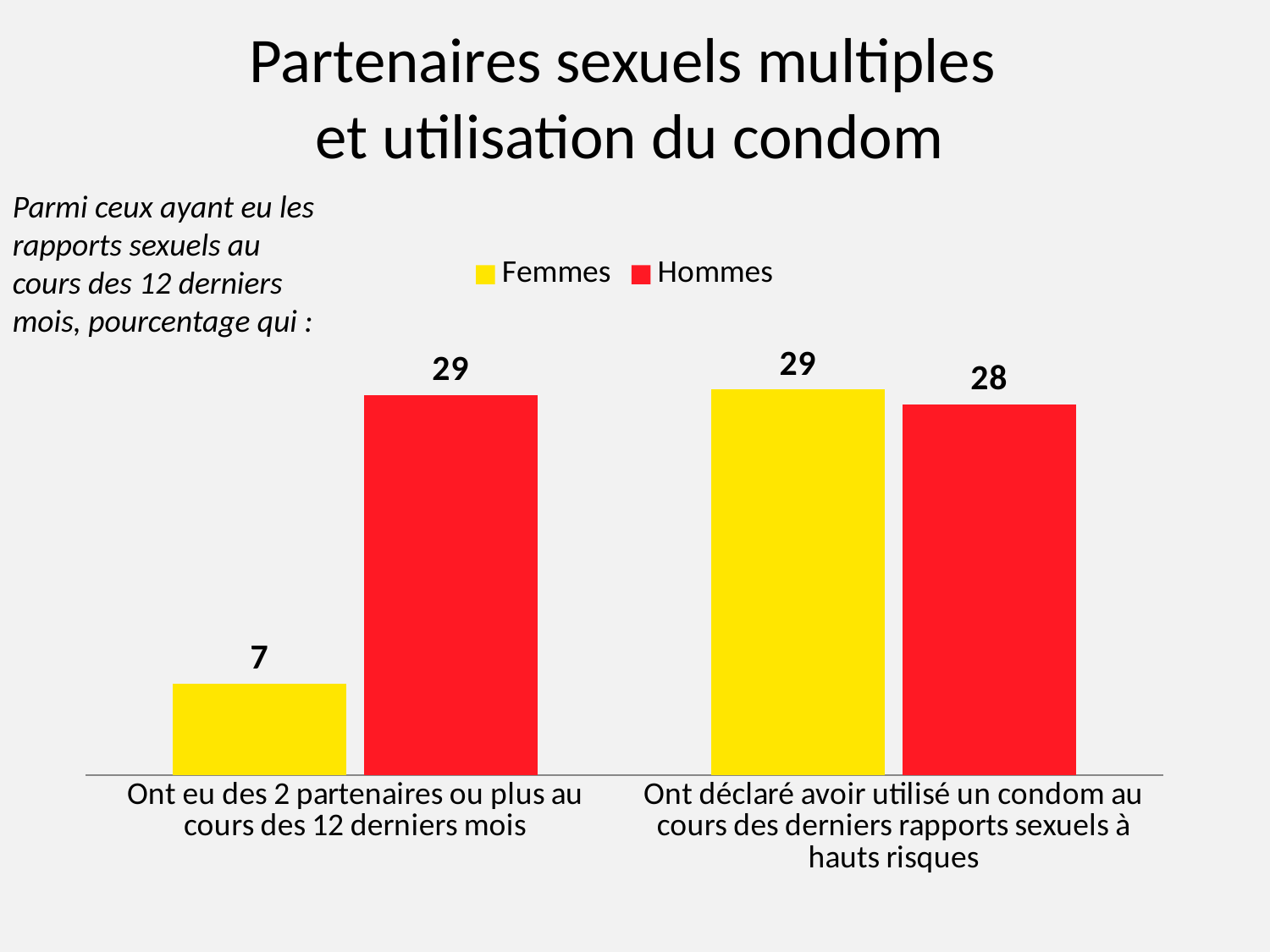

Partenaires sexuels multiples
et utilisation du condom
Parmi ceux ayant eu les rapports sexuels au cours des 12 derniers mois, pourcentage qui :

[unsupported chart]

### Chart

| Category | Femmes | Hommes |
|---|---|---|
| Ont eu des 2 partenaires ou plus au cours des 12 derniers mois | 6.9 | 28.6 |
| Ont déclaré avoir utilisé un condom au cours des derniers rapports sexuels à hauts risques | 29.0 | 27.9 |